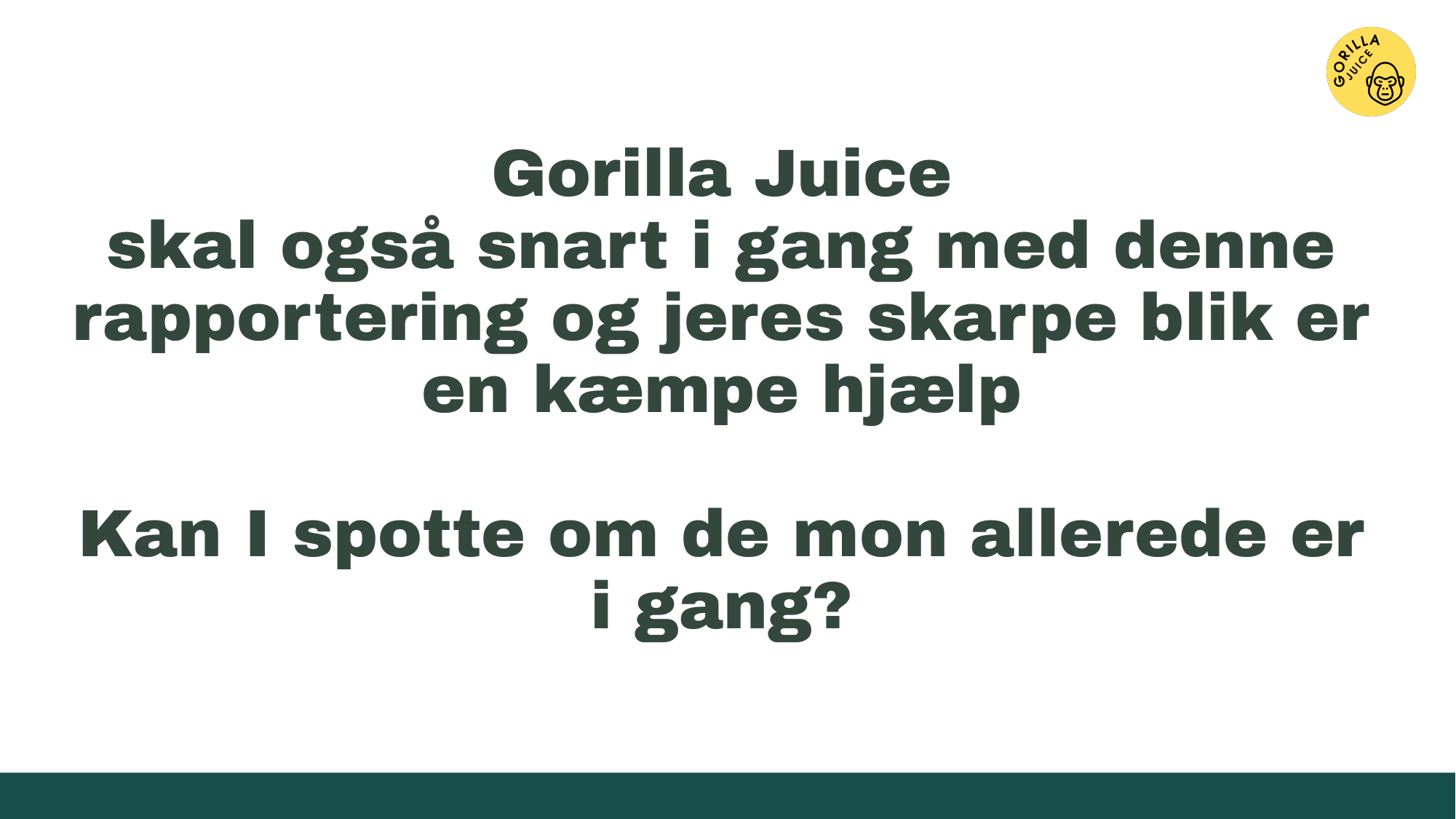

# Gorilla Juice skal også snart i gang med denne rapportering og jeres skarpe blik er en kæmpe hjælp Kan I spotte om de mon allerede er i gang?